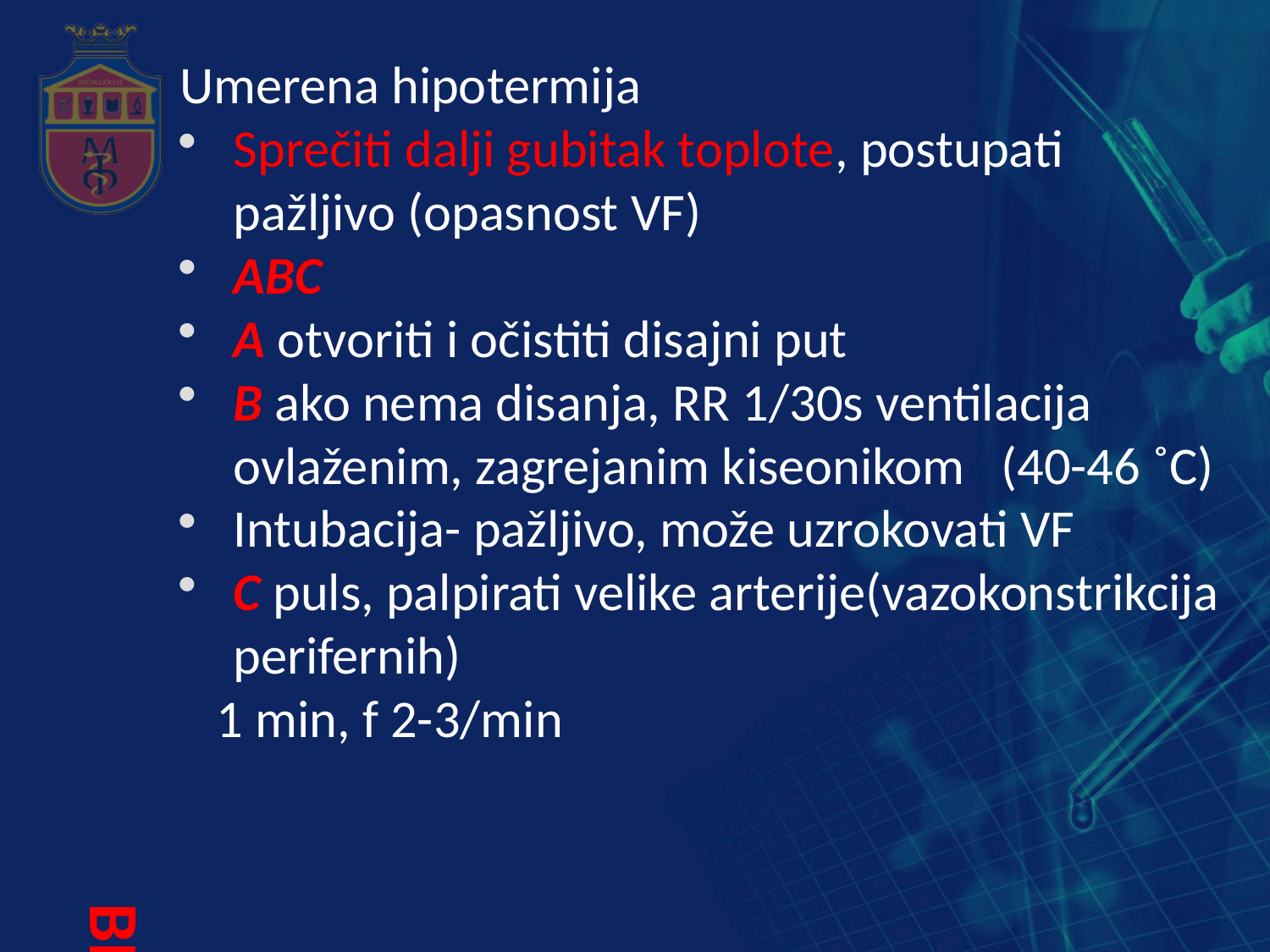

Umerena hipotermija
Sprečiti dalji gubitak toplote, postupati pažljivo (opasnost VF)
ABC
A otvoriti i očistiti disajni put
B ako nema disanja, RR 1/30s ventilacija ovlaženim, zagrejanim kiseonikom   (40-46 ˚C)
Intubacija- pažljivo, može uzrokovati VF
C puls, palpirati velike arterije(vazokonstrikcija perifernih)
   1 min, f 2-3/min

# BLS